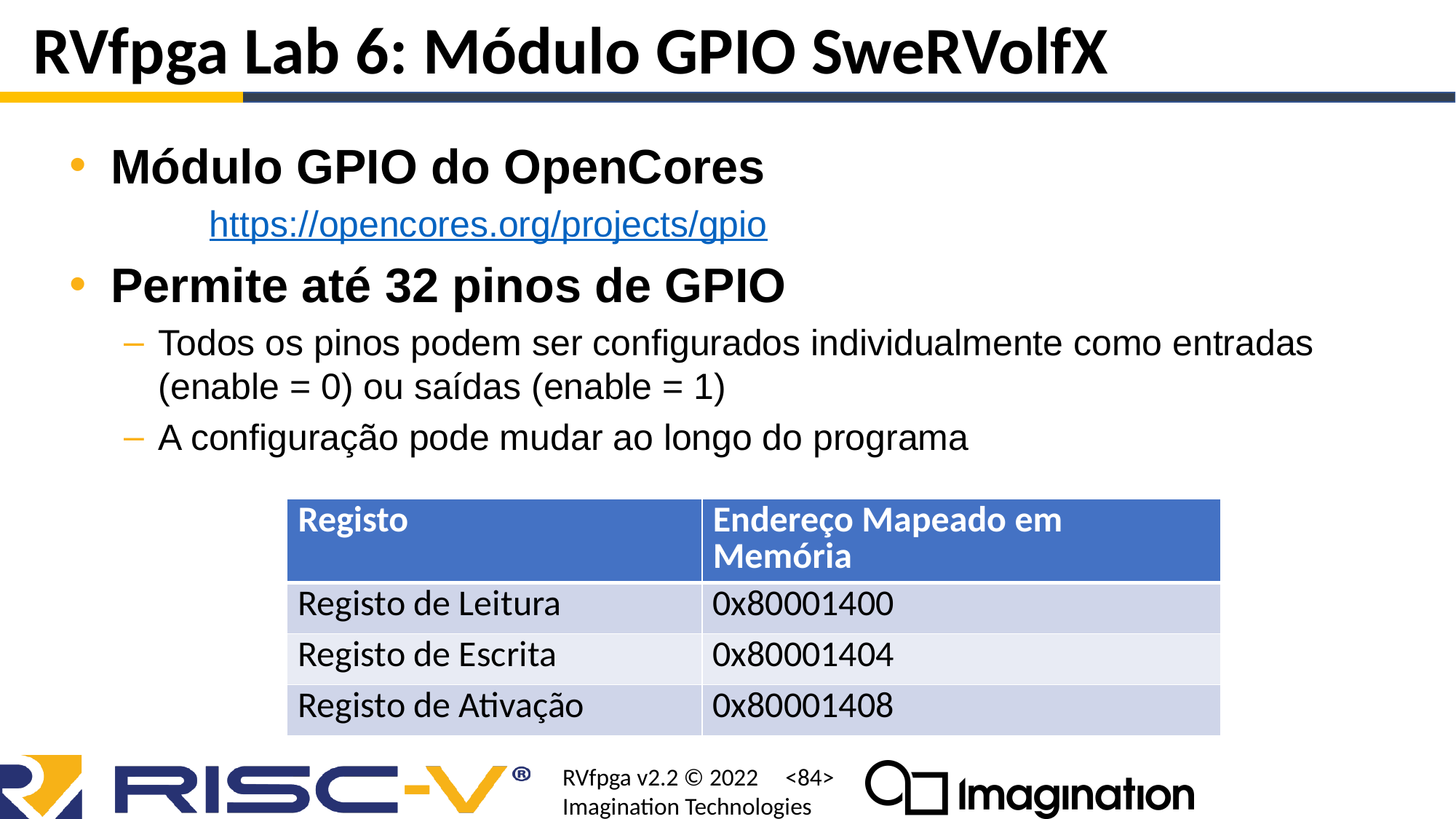

# RVfpga Lab 6: Módulo GPIO SweRVolfX
Módulo GPIO do OpenCores
  	   https://opencores.org/projects/gpio
Permite até 32 pinos de GPIO
Todos os pinos podem ser configurados individualmente como entradas (enable = 0) ou saídas (enable = 1)
A configuração pode mudar ao longo do programa

| Registo | Endereço Mapeado em Memória |
| --- | --- |
| Registo de Leitura | 0x80001400 |
| Registo de Escrita | 0x80001404 |
| Registo de Ativação | 0x80001408 |